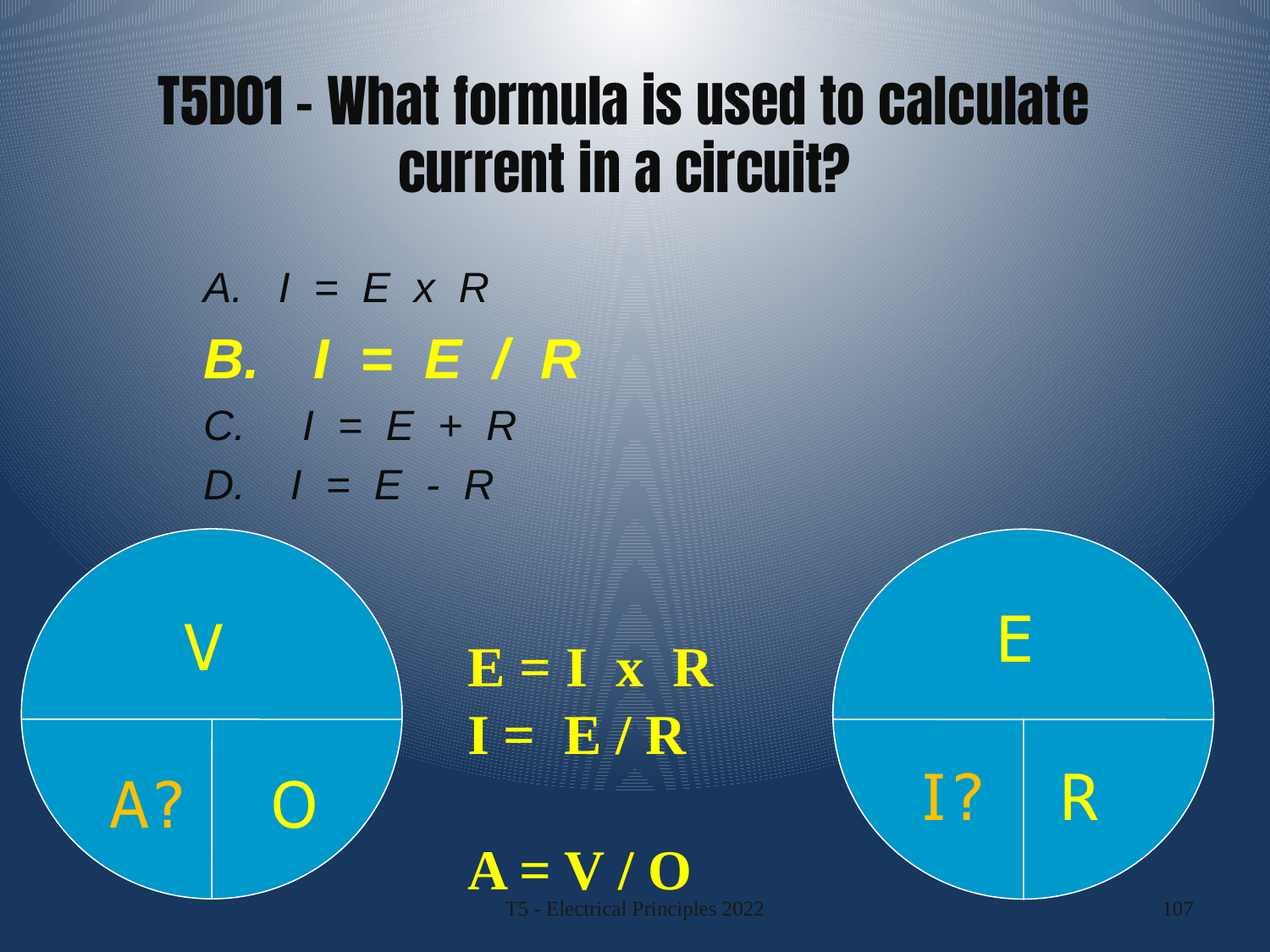

# T5D01 - What formula is used to calculate current in a circuit?
 I  =  E  x  R
   I  =  E  /  R
   I  =  E  +  R
  I  =  E  -  R

E
V
E = I  x  R
I =  E / R

A = V / O
I?
R
A?
O
T5 - Electrical Principles 2022
107